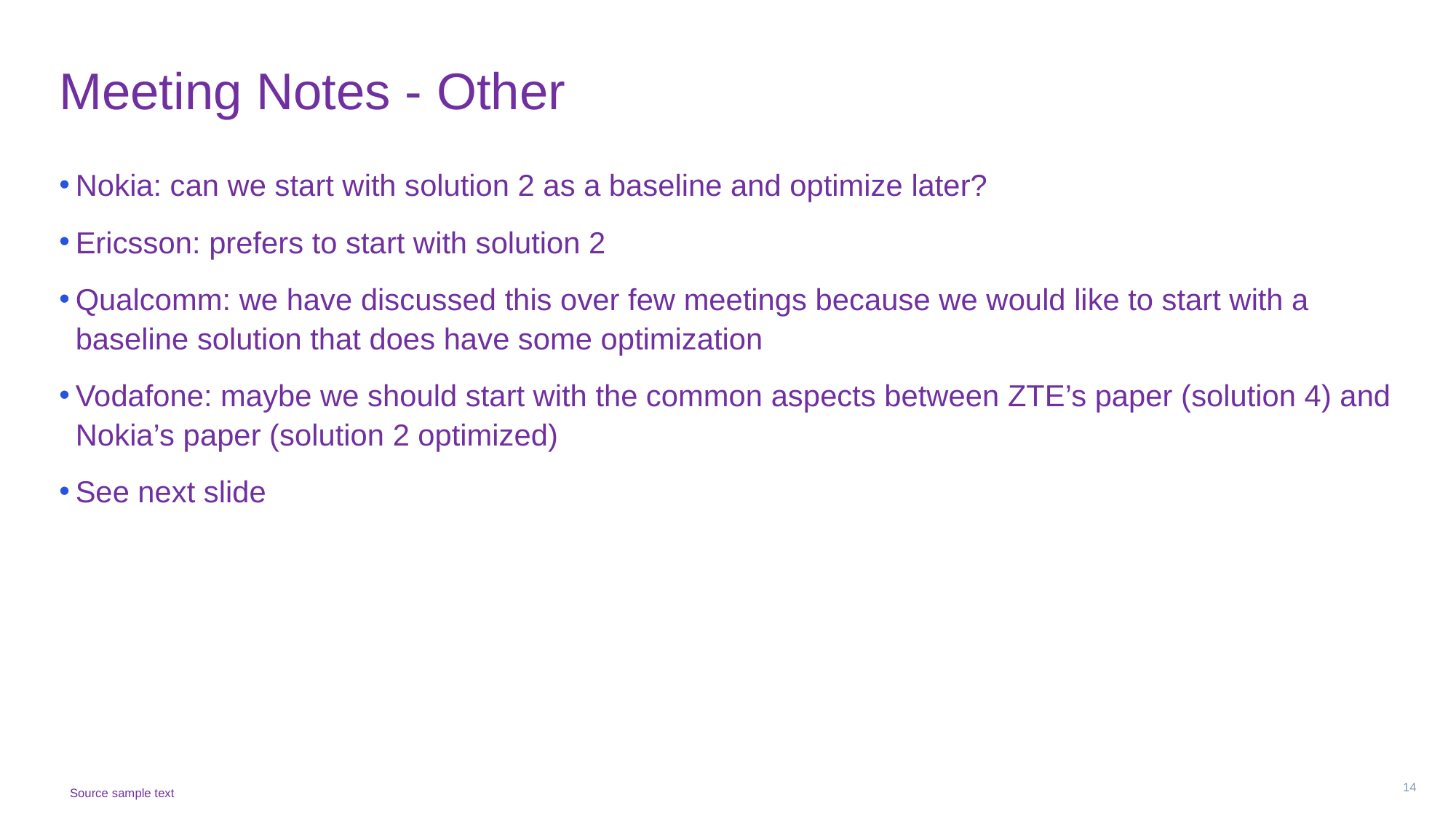

# Meeting Notes - Other
Nokia: can we start with solution 2 as a baseline and optimize later?
Ericsson: prefers to start with solution 2
Qualcomm: we have discussed this over few meetings because we would like to start with a baseline solution that does have some optimization
Vodafone: maybe we should start with the common aspects between ZTE’s paper (solution 4) and Nokia’s paper (solution 2 optimized)
See next slide

Source sample text